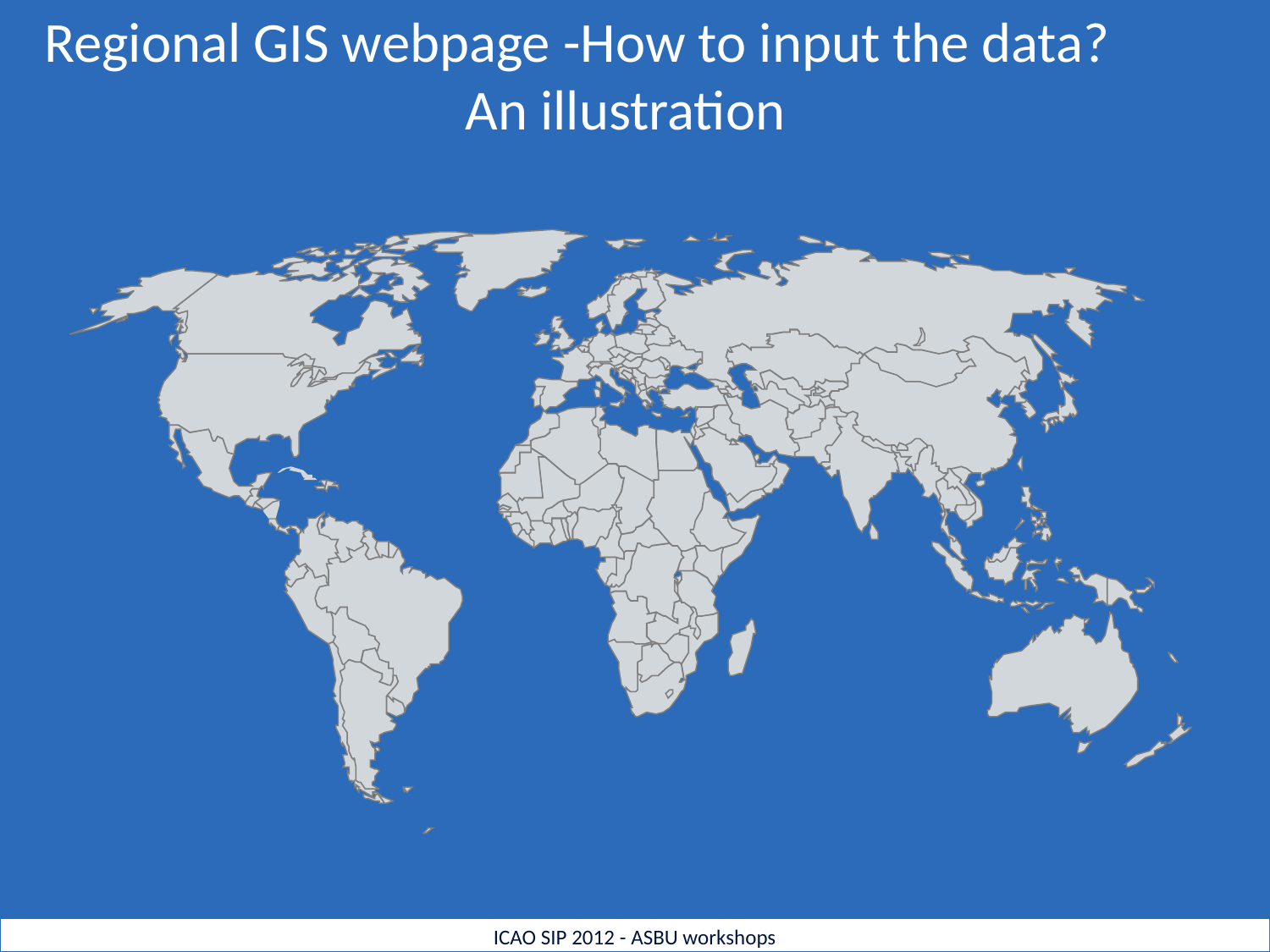

Regional GIS webpage -How to input the data?
 An illustration

ICAO SIP 2012 - ASBU workshops